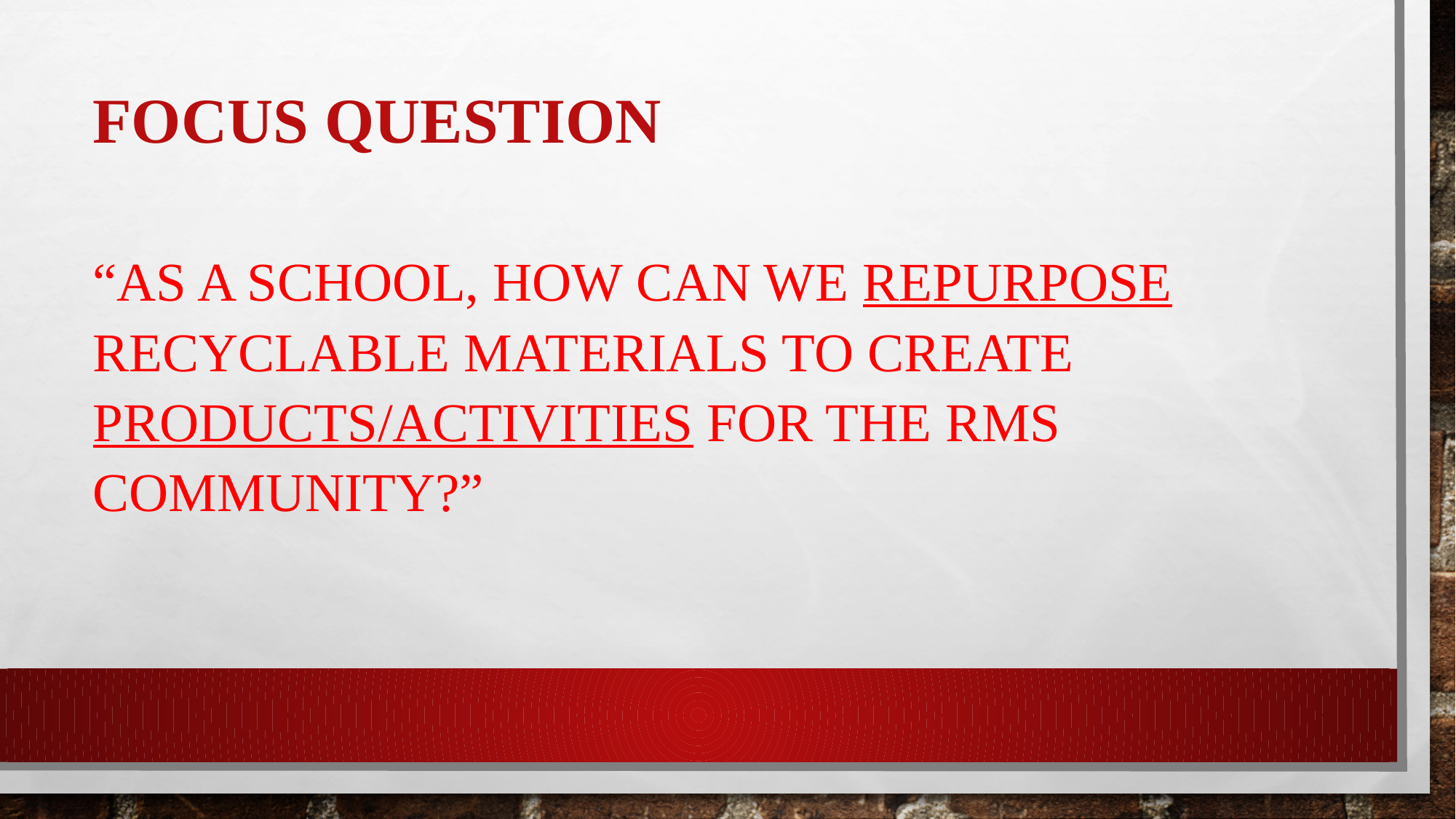

# Focus Question

“As a school, how can we repurpose recyclable materials to create products/activities for the RMS community?”